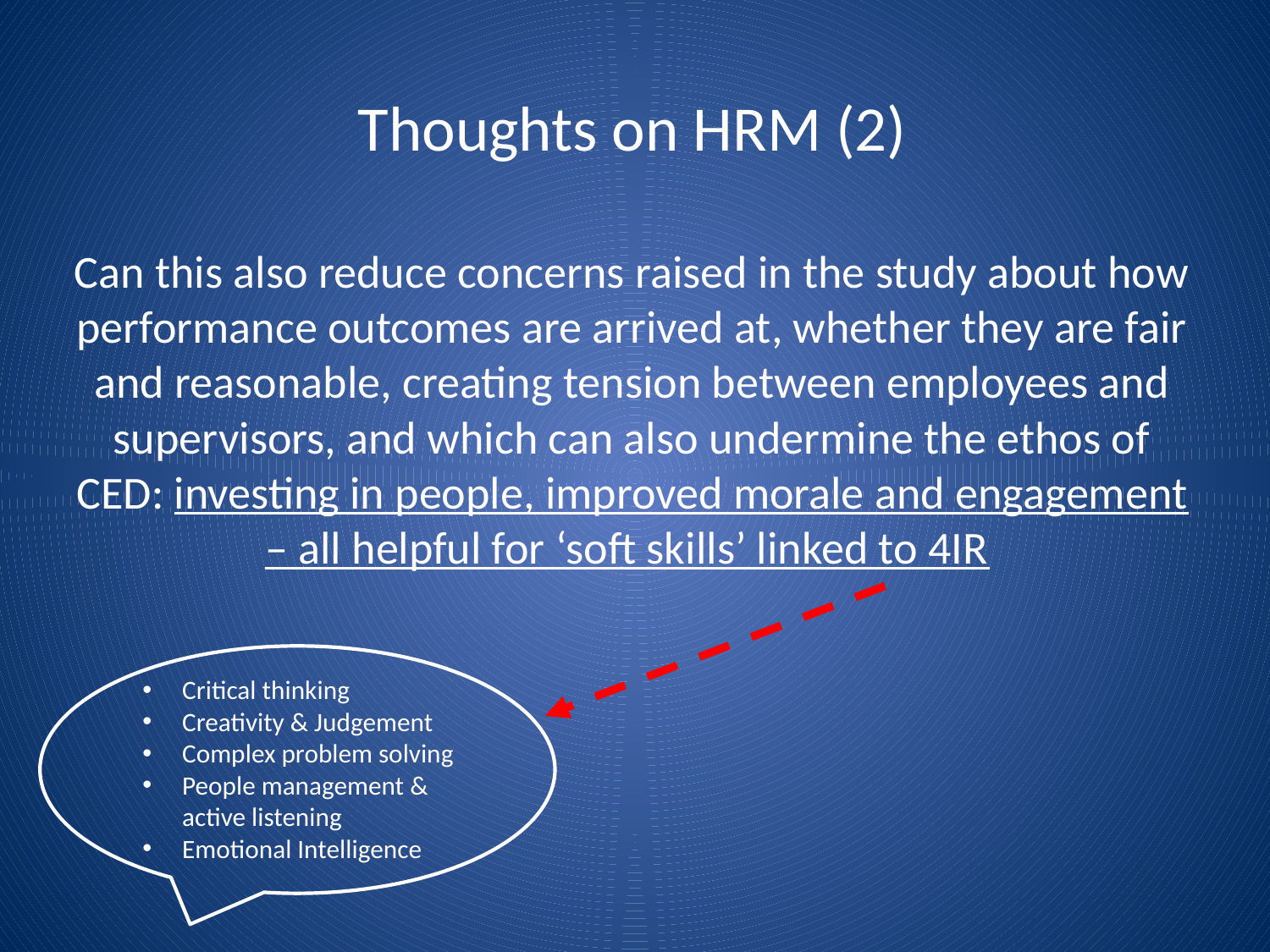

# Thoughts on HRM (2)
Can this also reduce concerns raised in the study about how performance outcomes are arrived at, whether they are fair and reasonable, creating tension between employees and supervisors, and which can also undermine the ethos of CED: investing in people, improved morale and engagement – all helpful for ‘soft skills’ linked to 4IR

Critical thinking
Creativity & Judgement
Complex problem solving
People management & active listening
Emotional Intelligence